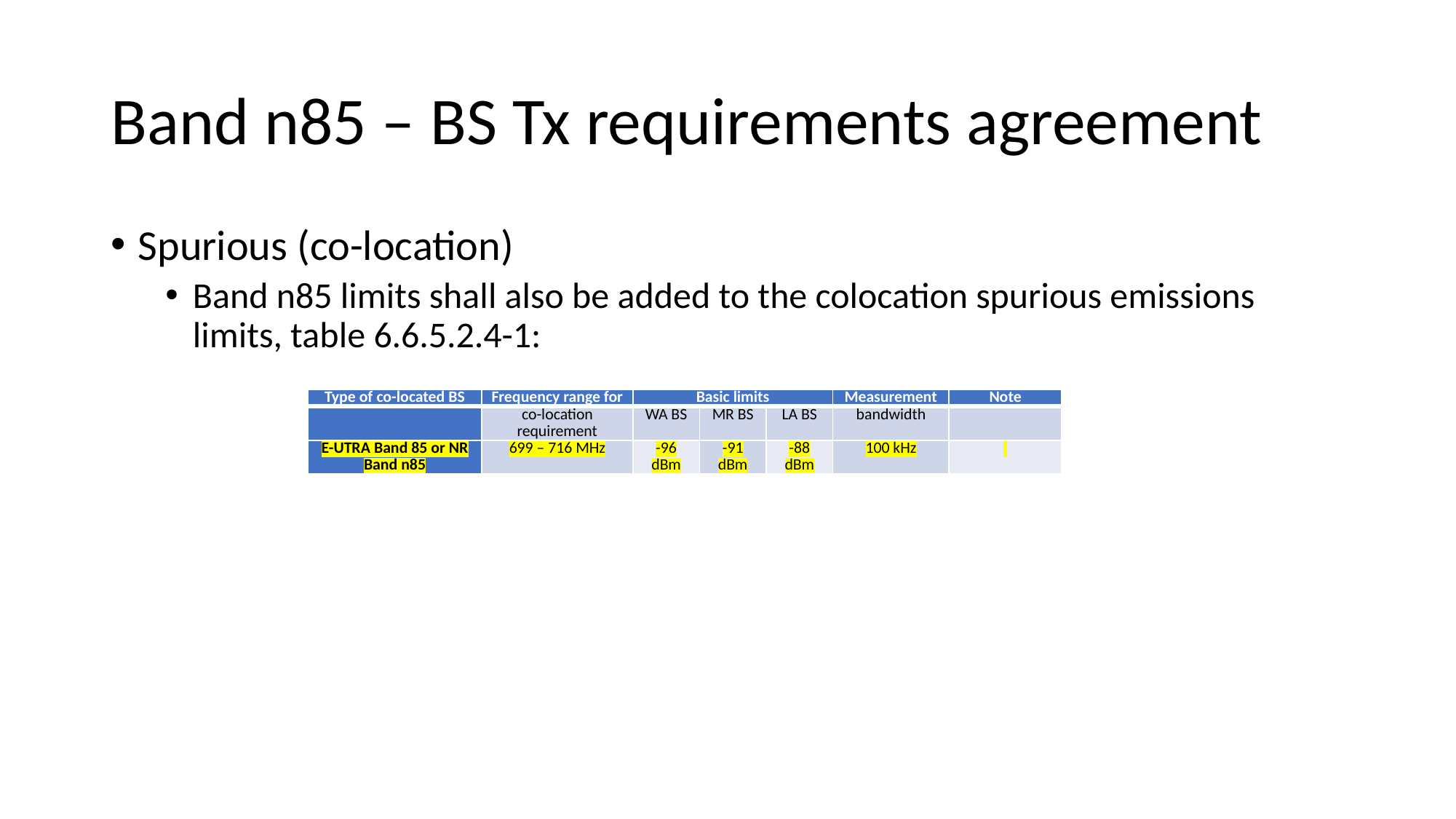

# Band n85 – BS Tx requirements agreement
Spurious (co-location)
Band n85 limits shall also be added to the colocation spurious emissions limits, table 6.6.5.2.4-1:
| Type of co-located BS | Frequency range for | Basic limits |  |  | Measurement | Note |
| --- | --- | --- | --- | --- | --- | --- |
|  | co-location requirement | WA BS | MR BS | LA BS | bandwidth |  |
| E-UTRA Band 85 or NR Band n85 | 699 – 716 MHz | -96 dBm | -91 dBm | -88 dBm | 100 kHz |  |